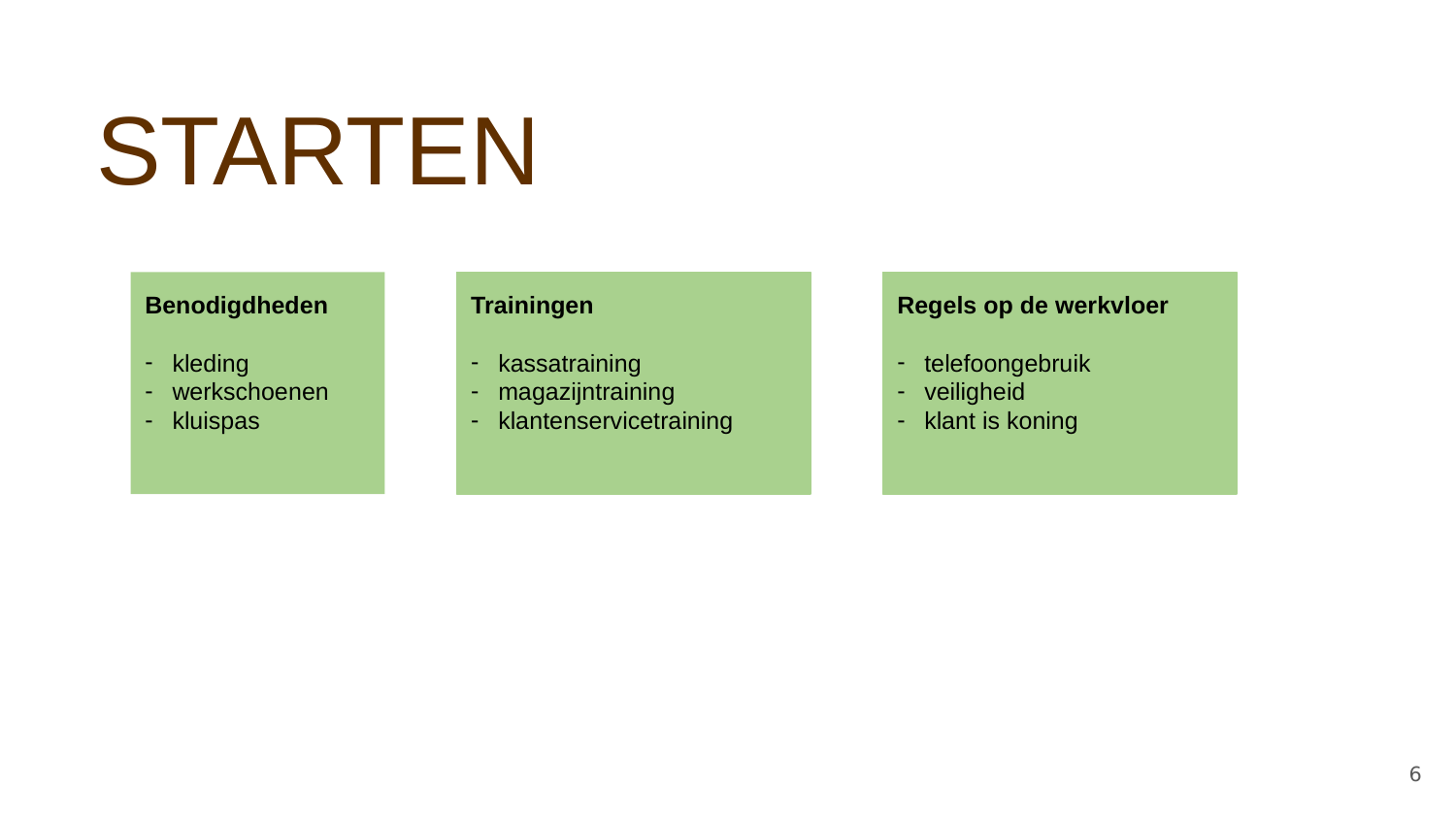

STARTEN
Benodigdheden

kleding
werkschoenen
kluispas

Trainingen

kassatraining
magazijntraining
klantenservicetraining

Regels op de werkvloer

telefoongebruik
veiligheid
klant is koning

6